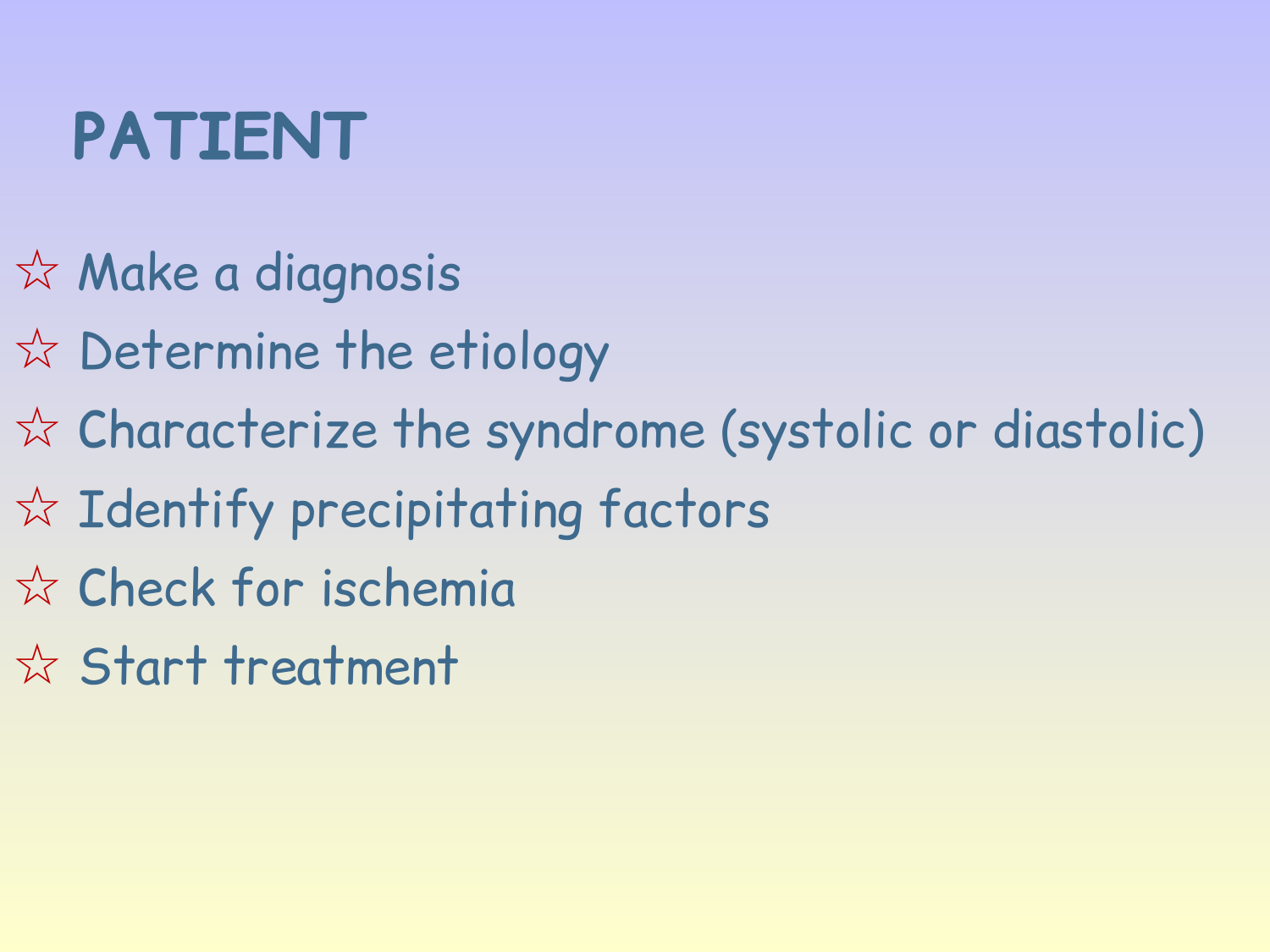

PATIENT

☆ Make a diagnosis
☆ Determine the etiology
☆ Characterize the syndrome (systolic or diastolic)
☆ Identify precipitating factors
☆ Check for ischemia
☆ Start treatment

#